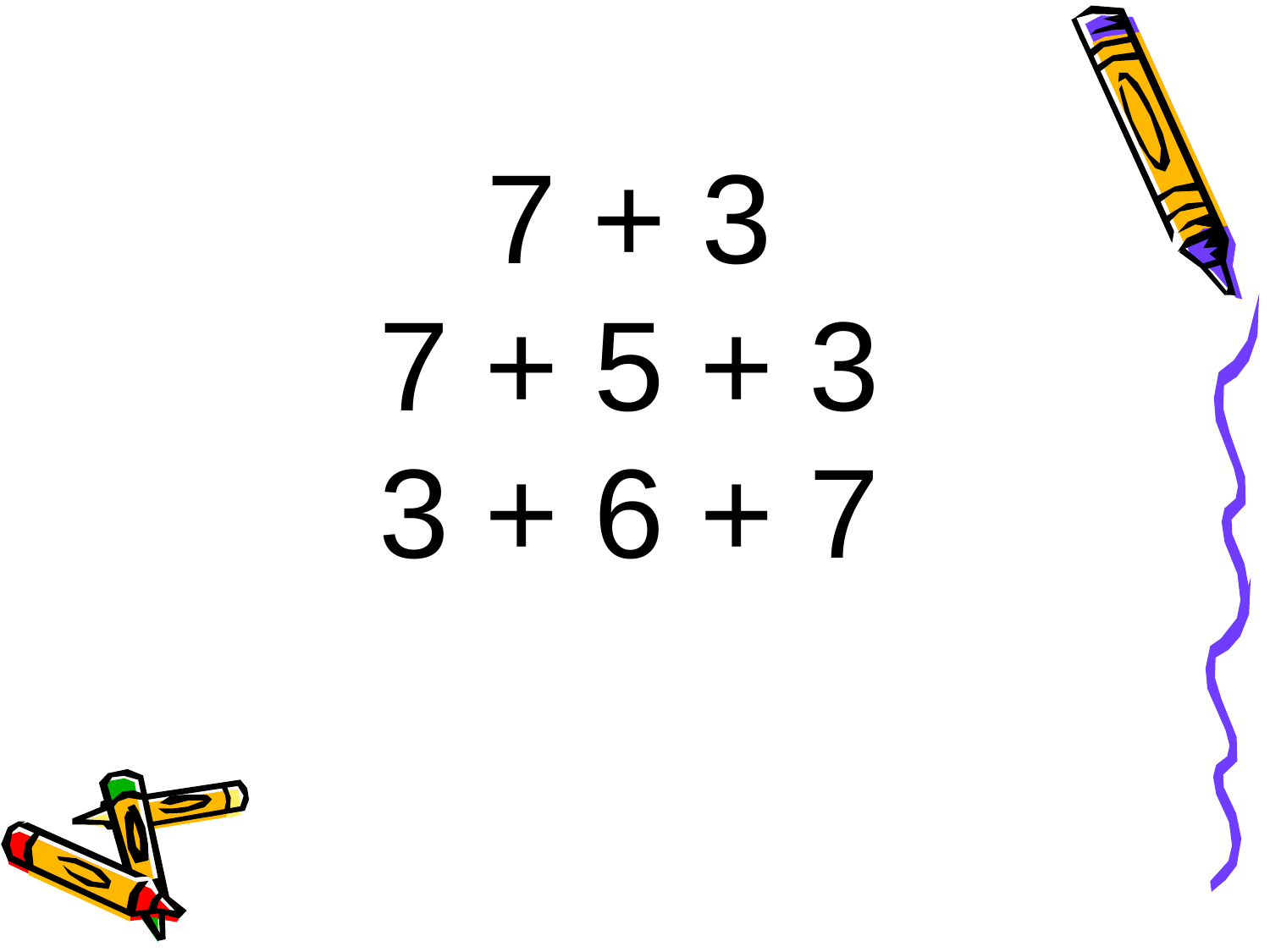

7 + 3
7 + 5 + 3
3 + 6 + 7